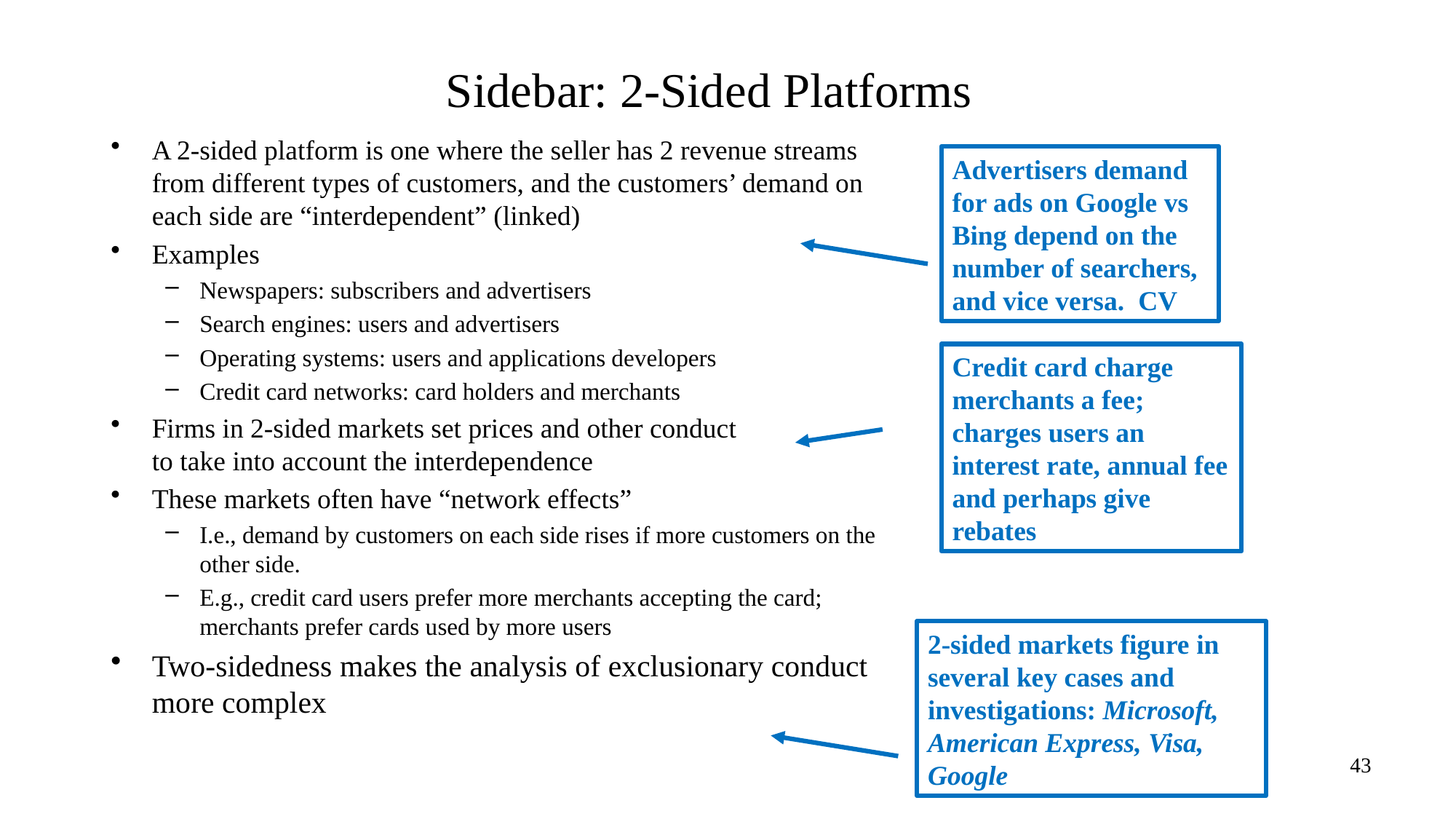

# Sidebar: 2-Sided Platforms
A 2-sided platform is one where the seller has 2 revenue streams from different types of customers, and the customers’ demand on each side are “interdependent” (linked)
Examples
Newspapers: subscribers and advertisers
Search engines: users and advertisers
Operating systems: users and applications developers
Credit card networks: card holders and merchants
Firms in 2-sided markets set prices and other conduct
to take into account the interdependence
These markets often have “network effects”
I.e., demand by customers on each side rises if more customers on the other side.
E.g., credit card users prefer more merchants accepting the card; merchants prefer cards used by more users
Two-sidedness makes the analysis of exclusionary conduct more complex
Advertisers demand for ads on Google vs Bing depend on the number of searchers, and vice versa.  CV
Credit card charge merchants a fee; charges users an interest rate, annual fee and perhaps give rebates
2-sided markets figure in several key cases and investigations: Microsoft, American Express, Visa, Google
43